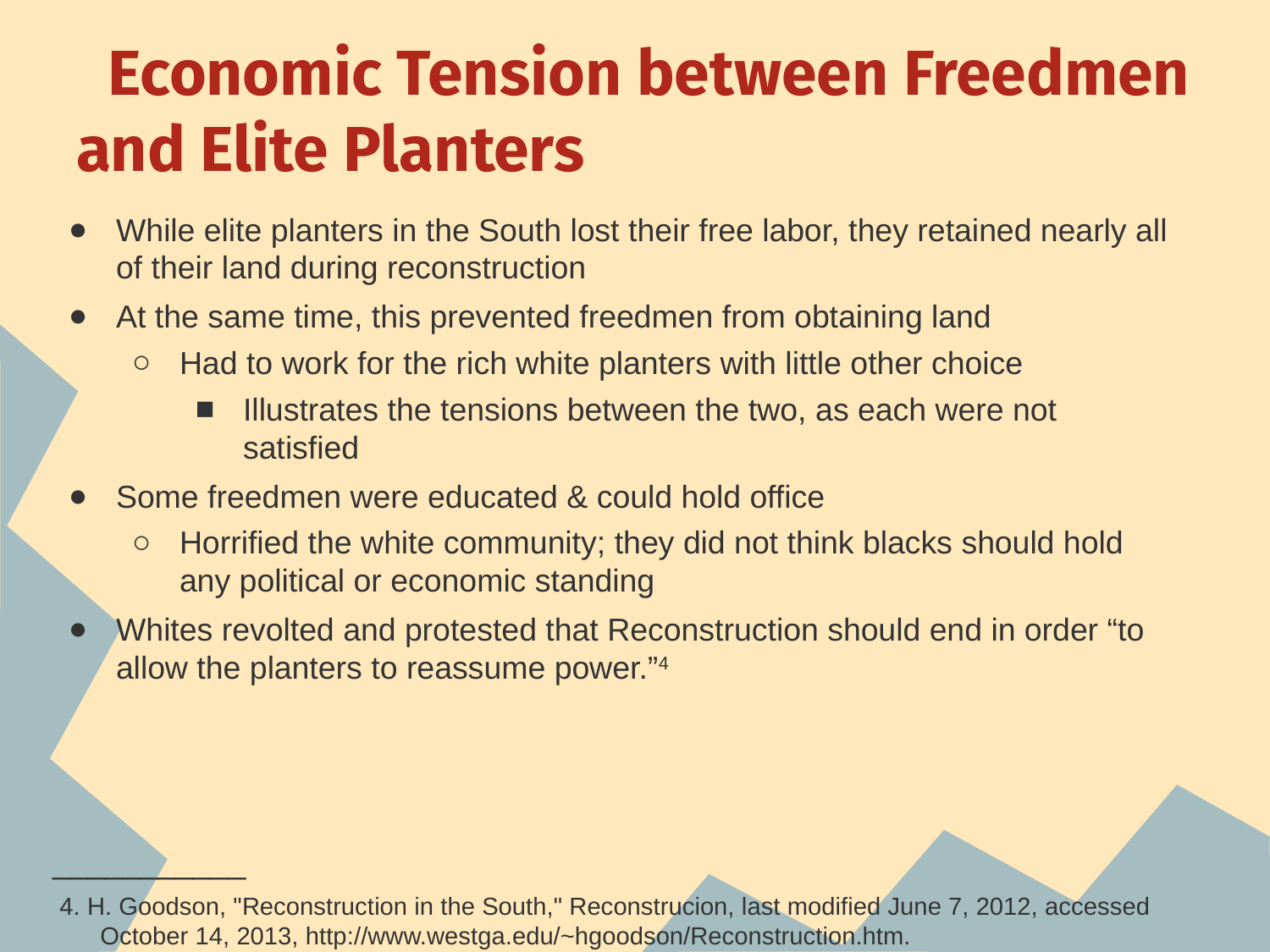

# Economic Tension between Freedmen and Elite Planters
While elite planters in the South lost their free labor, they retained nearly all of their land during reconstruction
At the same time, this prevented freedmen from obtaining land
Had to work for the rich white planters with little other choice
Illustrates the tensions between the two, as each were not satisfied
Some freedmen were educated & could hold office
Horrified the white community; they did not think blacks should hold any political or economic standing
Whites revolted and protested that Reconstruction should end in order “to allow the planters to reassume power.”4

___________
 4. H. Goodson, "Reconstruction in the South," Reconstrucion, last modified June 7, 2012, accessed October 14, 2013, http://www.westga.edu/~hgoodson/Reconstruction.htm.